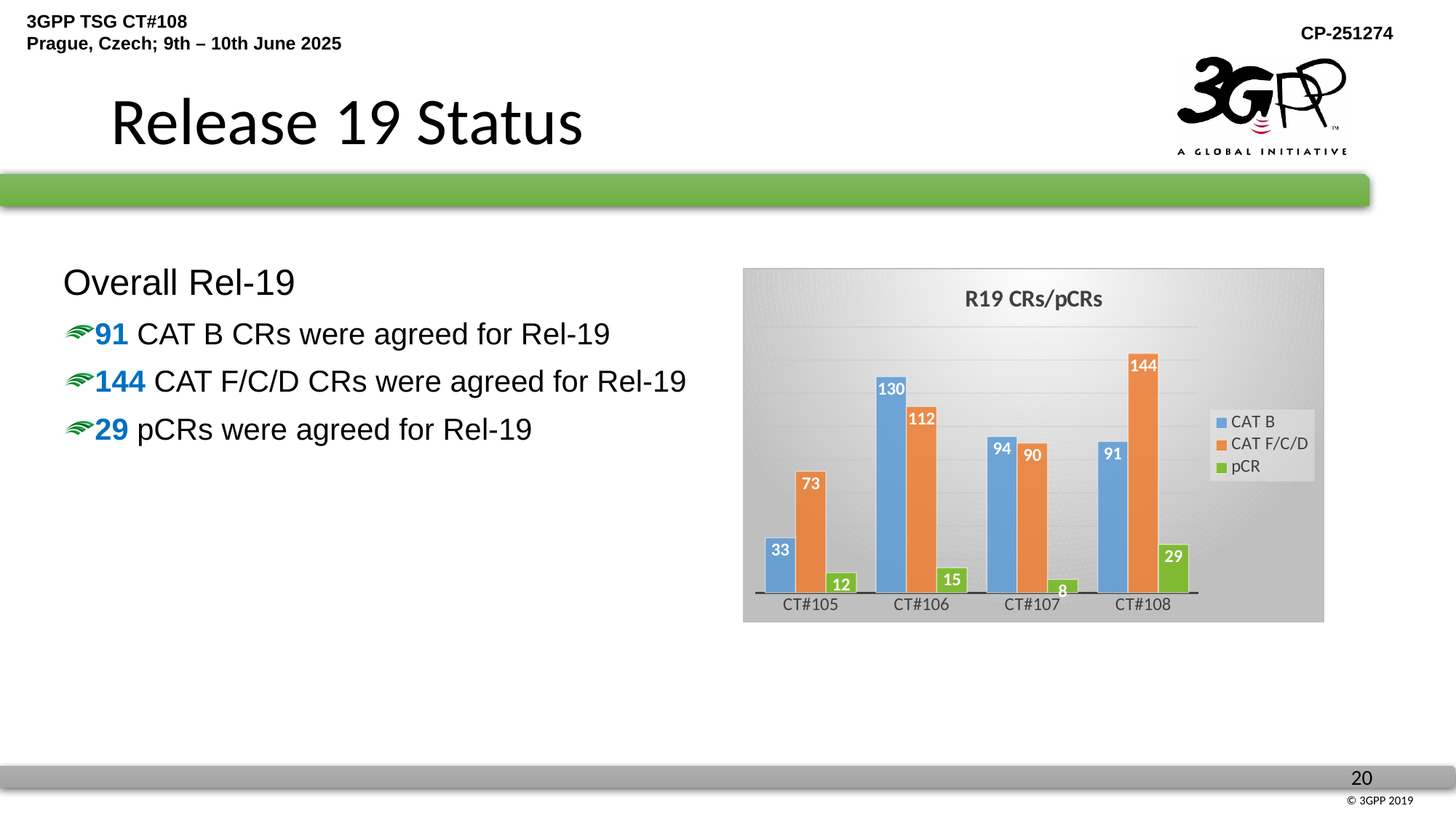

# Release 19 Status
Overall Rel-19
91 CAT B CRs were agreed for Rel-19
144 CAT F/C/D CRs were agreed for Rel-19
29 pCRs were agreed for Rel-19

### Chart: R19 CRs/pCRs

| Category | CAT B | CAT F/C/D | pCR  |
|---|---|---|---|
| CT#105 | 33.0 | 73.0 | 12.0 |
| CT#106 | 130.0 | 112.0 | 15.0 |
| CT#107 | 94.0 | 90.0 | 8.0 |
| CT#108 | 91.0 | 144.0 | 29.0 |